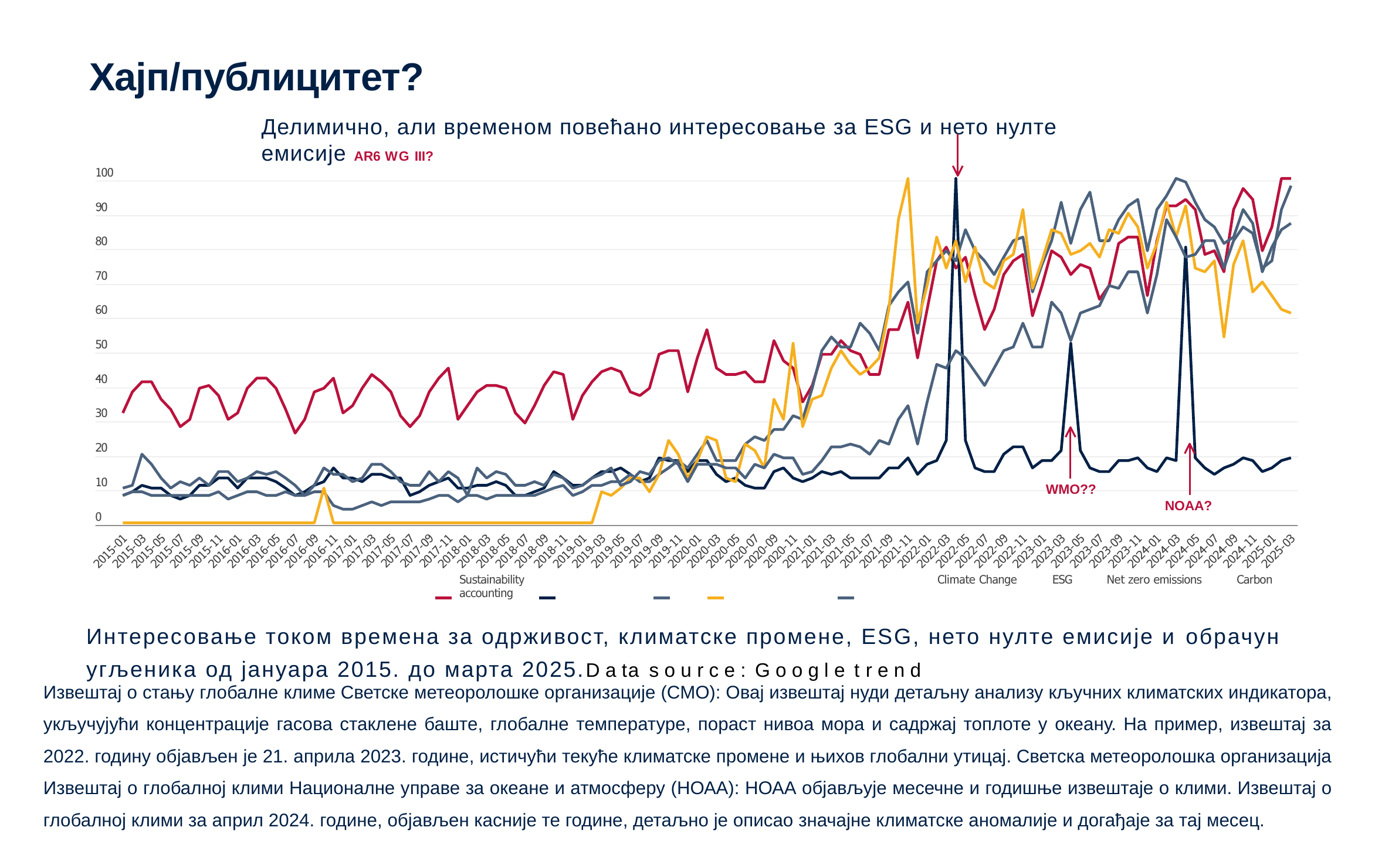

# Хајп/публицитет?
Делимично, али временом повећано интересовање за ESG и нето нулте емисије AR6 WG III?

100

90

80

70

60

50

40

30

20

10
WMO??
NOAA?
0
2017-09
2017-01
2017-11
2017-03
2017-05
2017-07
2015-01
2015-03
2015-05
2015-07
2018-05
2021-03
2024-01
2020-07
2023-05
2019-11
2022-09
2016-05
2019-03
2022-01
2024-11
2015-09
2018-07
2021-05
2024-03
2020-09
2023-07
2020-01
2022-11
2016-07
2019-05
2022-03
2025-01
2015-11
2018-09
2021-07
2024-05
2018-01
2020-11
2023-09
2020-03
2023-01
2016-09
2019-07
2022-05
2025-03
2016-01
2018-11
2021-09
2024-07
2018-03
2021-01
2023-11
2020-05
2023-03
2016-11
2019-09
2022-07
2016-03
2019-01
2021-11
2024-09
Sustainability	Climate Change	ESG	Net zero emissions	Carbon accounting

Интересовање током времена за одрживост, климатске промене, ESG, нето нулте емисије и обрачун угљеника од јануара 2015. до марта 2025.D a ta s o u r c e : G o o g l e t r e n d

Извештај о стању глобалне климе Светске метеоролошке организације (СМО): Овај извештај нуди детаљну анализу кључних климатских индикатора, укључујући концентрације гасова стаклене баште, глобалне температуре, пораст нивоа мора и садржај топлоте у океану. На пример, извештај за 2022. годину објављен је 21. априла 2023. године, истичући текуће климатске промене и њихов глобални утицај. Светска метеоролошка организација Извештај о глобалној клими Националне управе за океане и атмосферу (НОАА): НОАА објављује месечне и годишње извештаје о клими. Извештај о глобалној клими за април 2024. године, објављен касније те године, детаљно је описао значајне климатске аномалије и догађаје за тај месец.